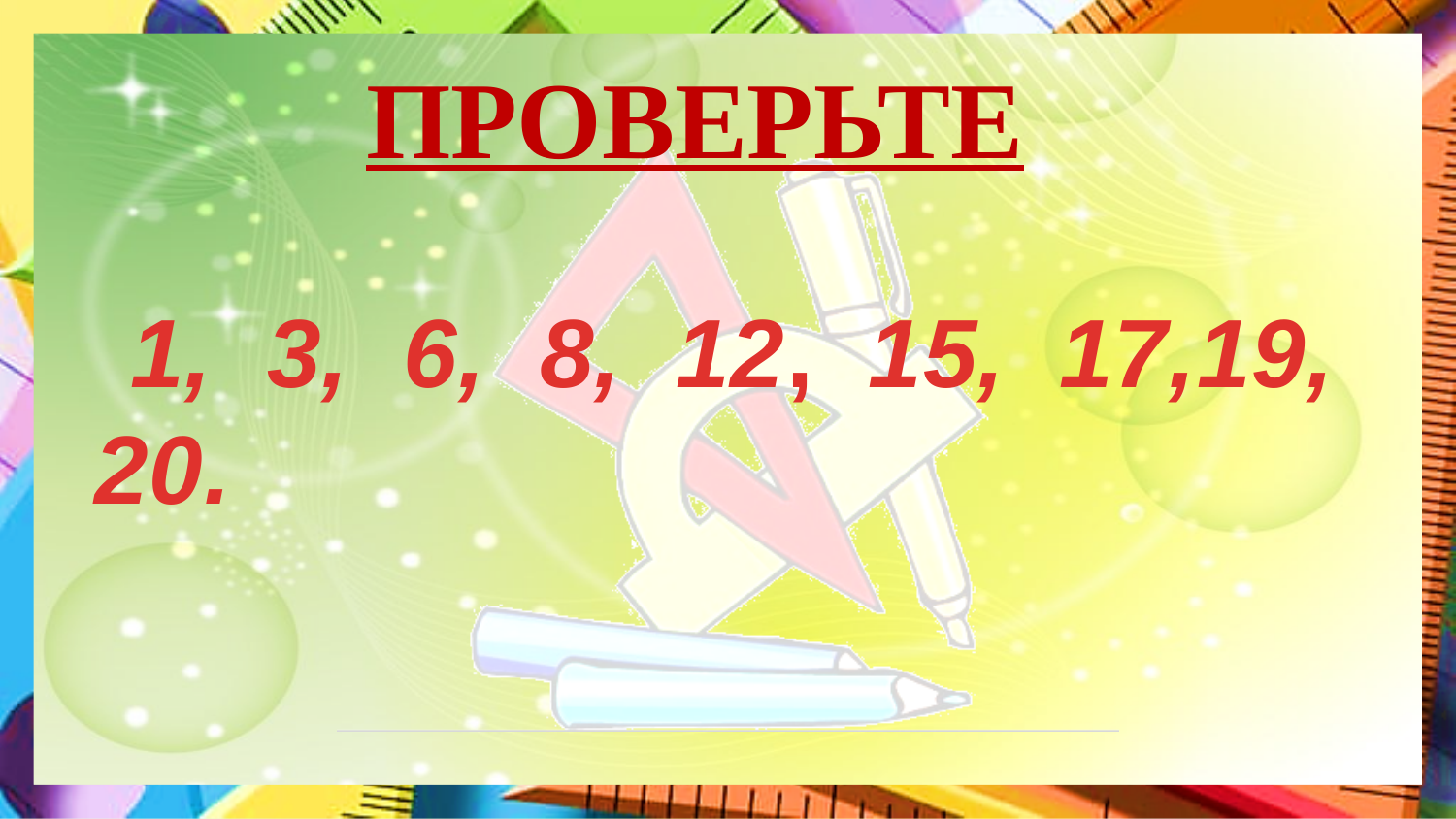

ПРОВЕРЬТЕ
1, 3, 6, 8, 12, 15, 17,19, 20.